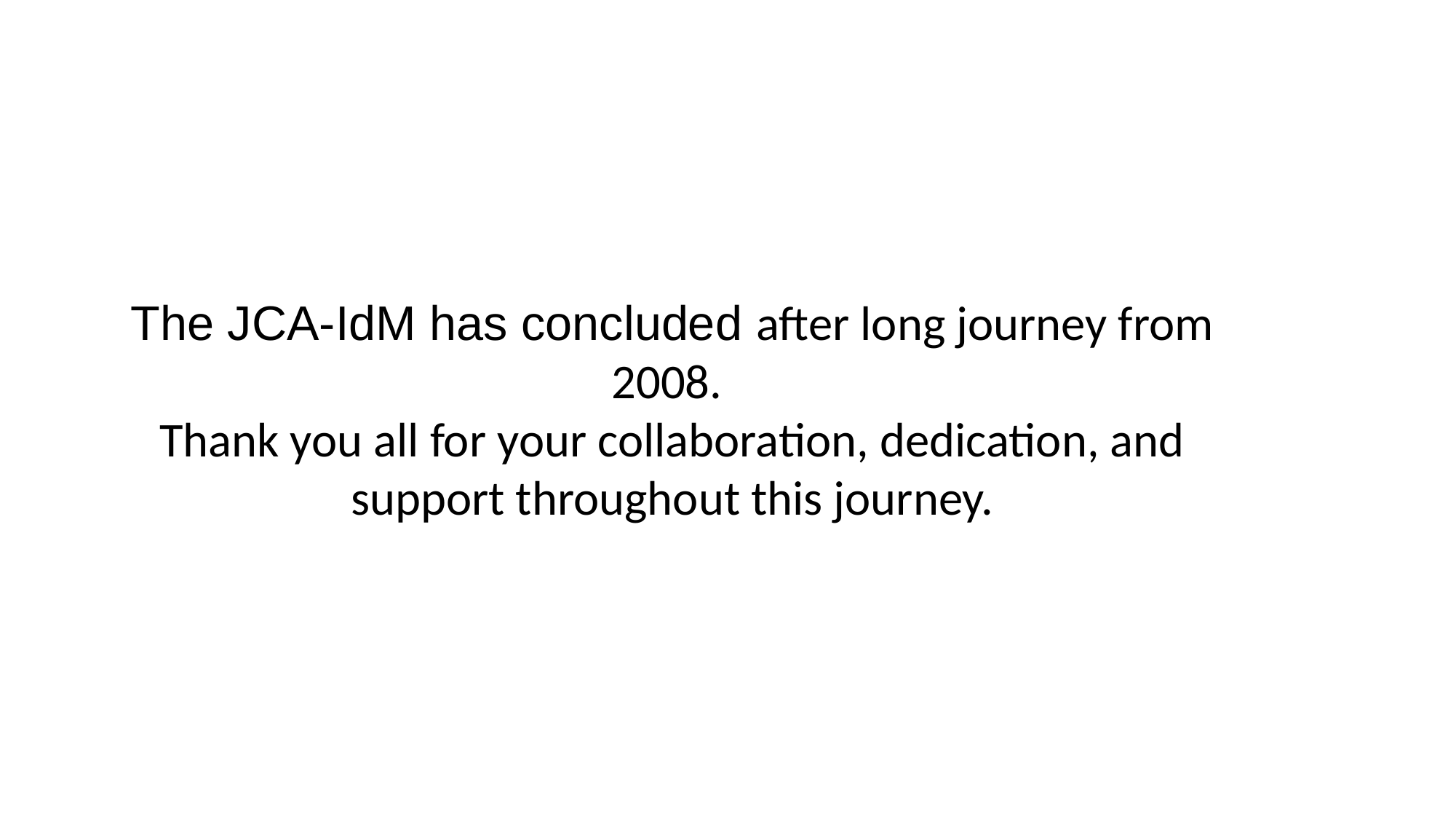

The JCA-IdM has concluded after long journey from 2008.
Thank you all for your collaboration, dedication, and support throughout this journey.